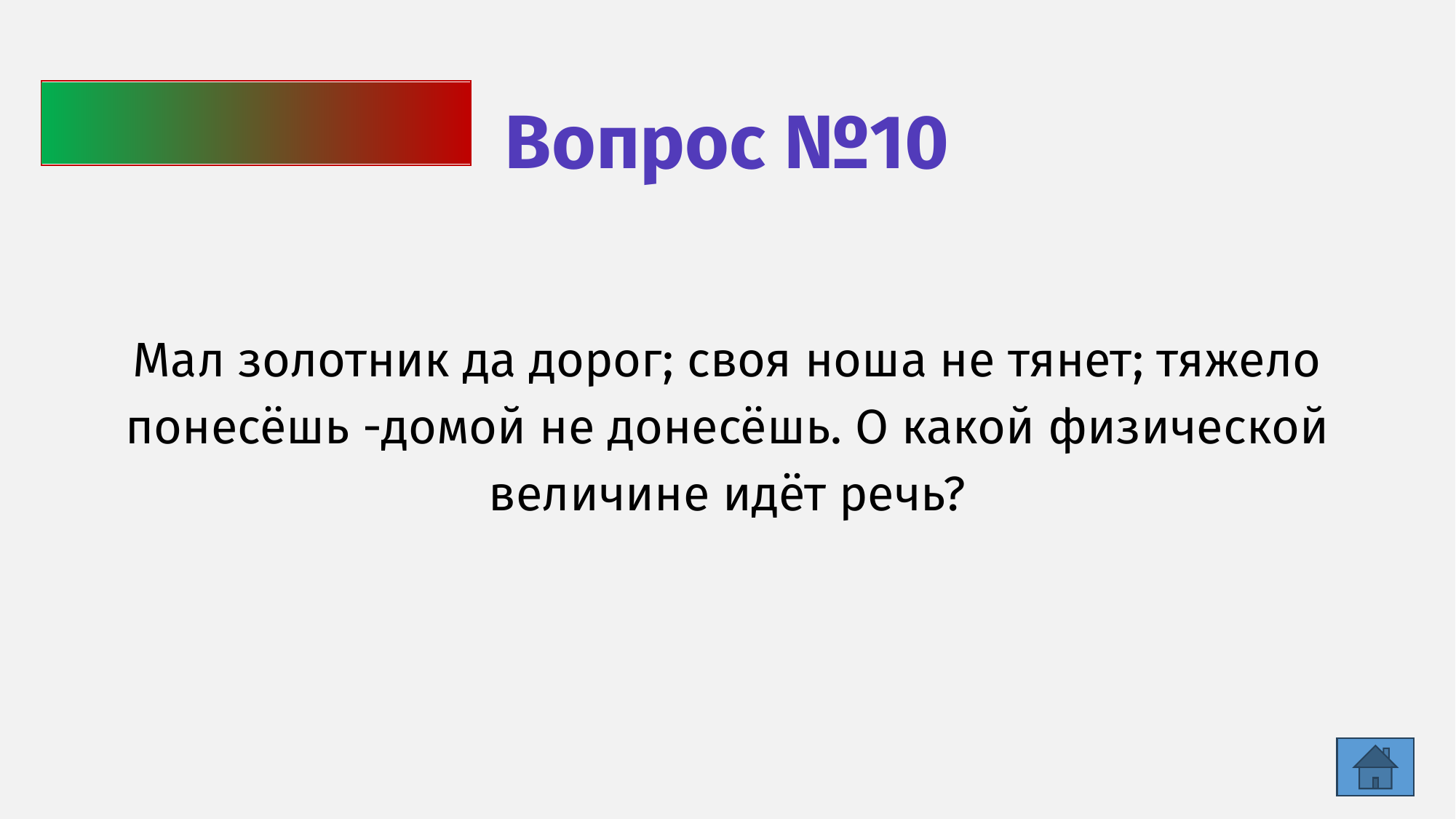

Вопрос №10
Мал золотник да дорог; своя ноша не тянет; тяжело понесёшь -домой не донесёшь. О какой физической величине идёт речь?